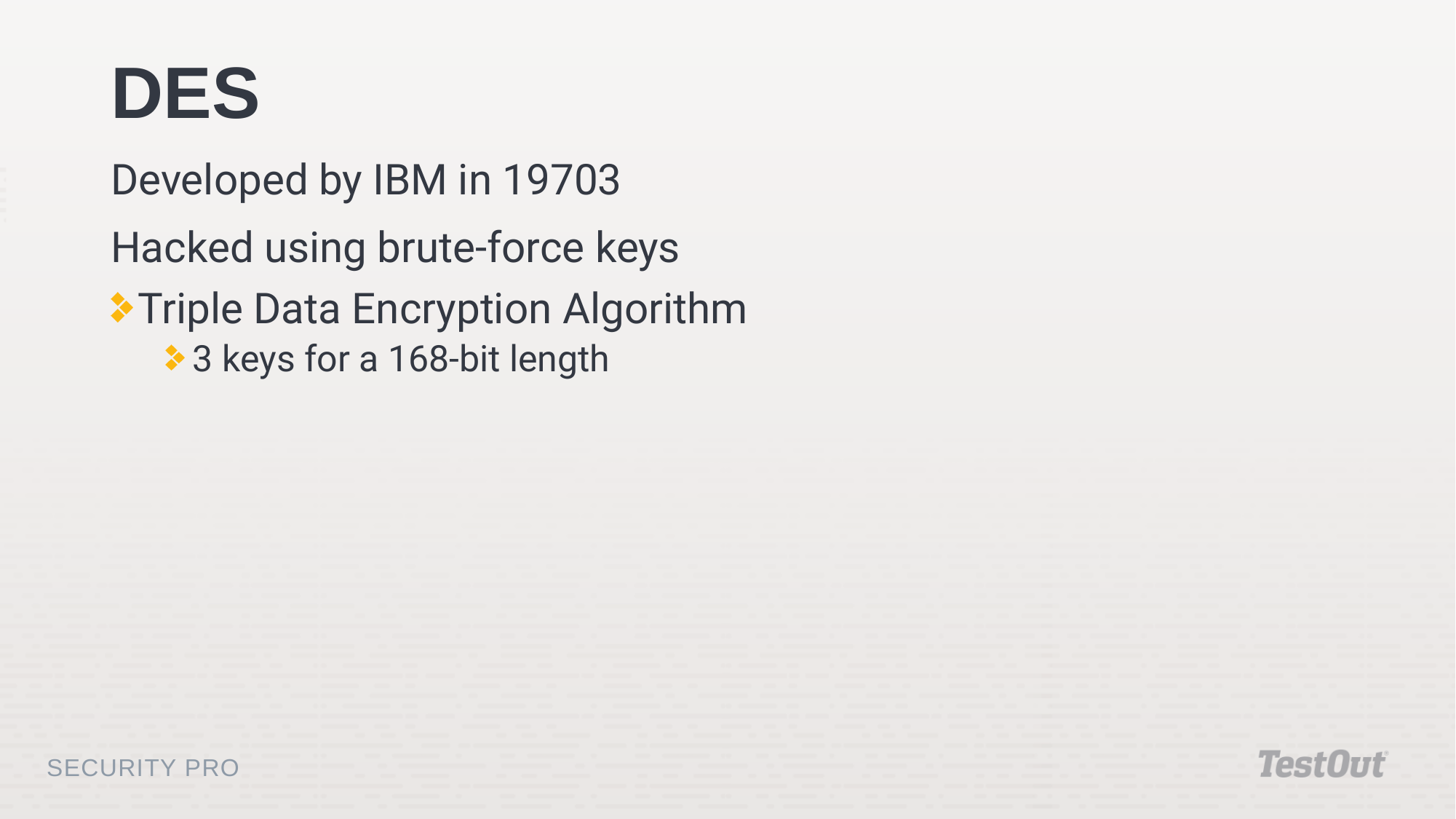

# DES
Developed by IBM in 19703
Hacked using brute-force keys
Triple Data Encryption Algorithm
3 keys for a 168-bit length
Security Pro